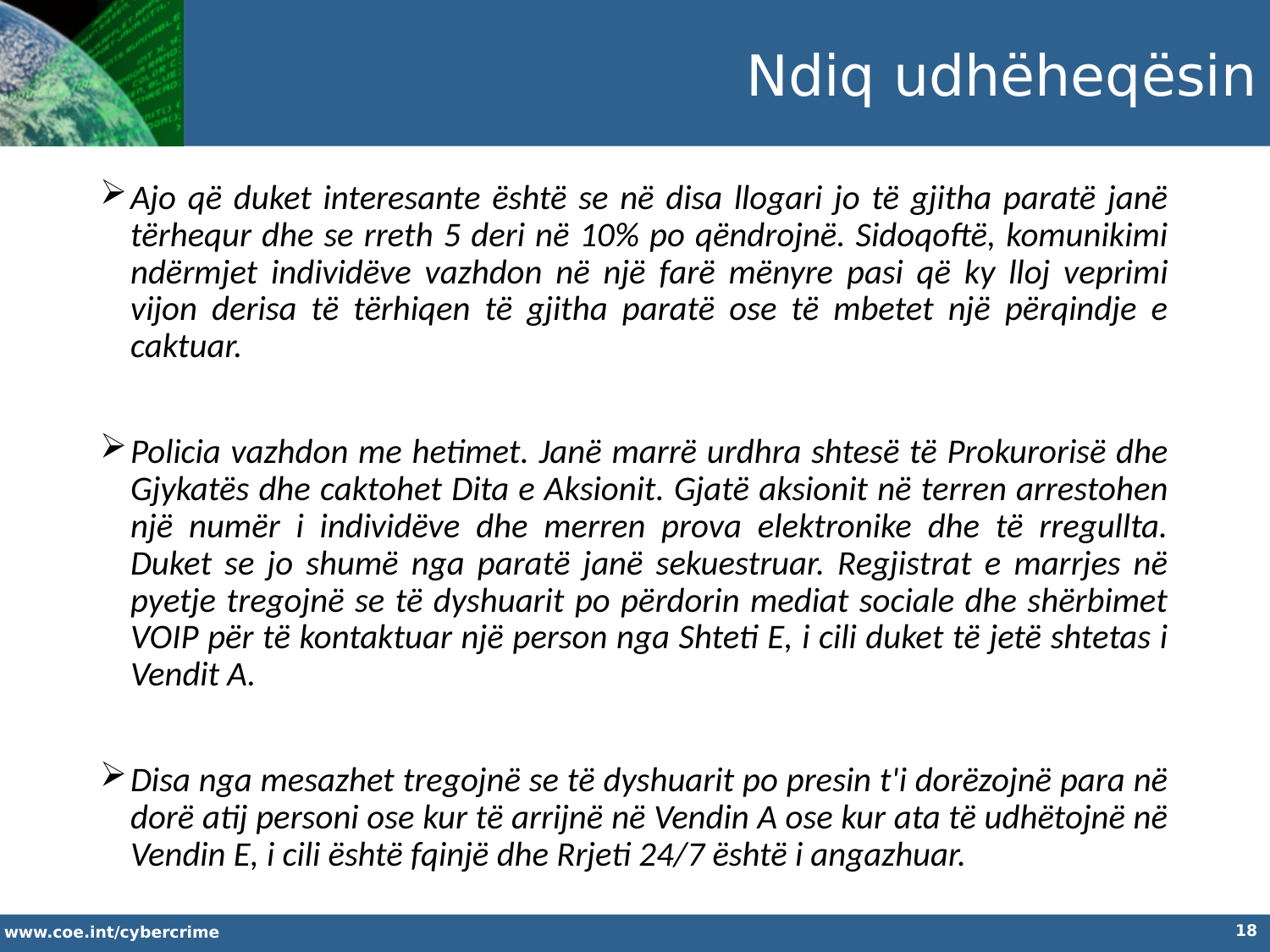

Ndiq udhëheqësin
Ajo që duket interesante është se në disa llogari jo të gjitha paratë janë tërhequr dhe se rreth 5 deri në 10% po qëndrojnë. Sidoqoftë, komunikimi ndërmjet individëve vazhdon në një farë mënyre pasi që ky lloj veprimi vijon derisa të tërhiqen të gjitha paratë ose të mbetet një përqindje e caktuar.

Policia vazhdon me hetimet. Janë marrë urdhra shtesë të Prokurorisë dhe Gjykatës dhe caktohet Dita e Aksionit. Gjatë aksionit në terren arrestohen një numër i individëve dhe merren prova elektronike dhe të rregullta. Duket se jo shumë nga paratë janë sekuestruar. Regjistrat e marrjes në pyetje tregojnë se të dyshuarit po përdorin mediat sociale dhe shërbimet VOIP për të kontaktuar një person nga Shteti E, i cili duket të jetë shtetas i Vendit A.

Disa nga mesazhet tregojnë se të dyshuarit po presin t'i dorëzojnë para në dorë atij personi ose kur të arrijnë në Vendin A ose kur ata të udhëtojnë në Vendin E, i cili është fqinjë dhe Rrjeti 24/7 është i angazhuar.

18